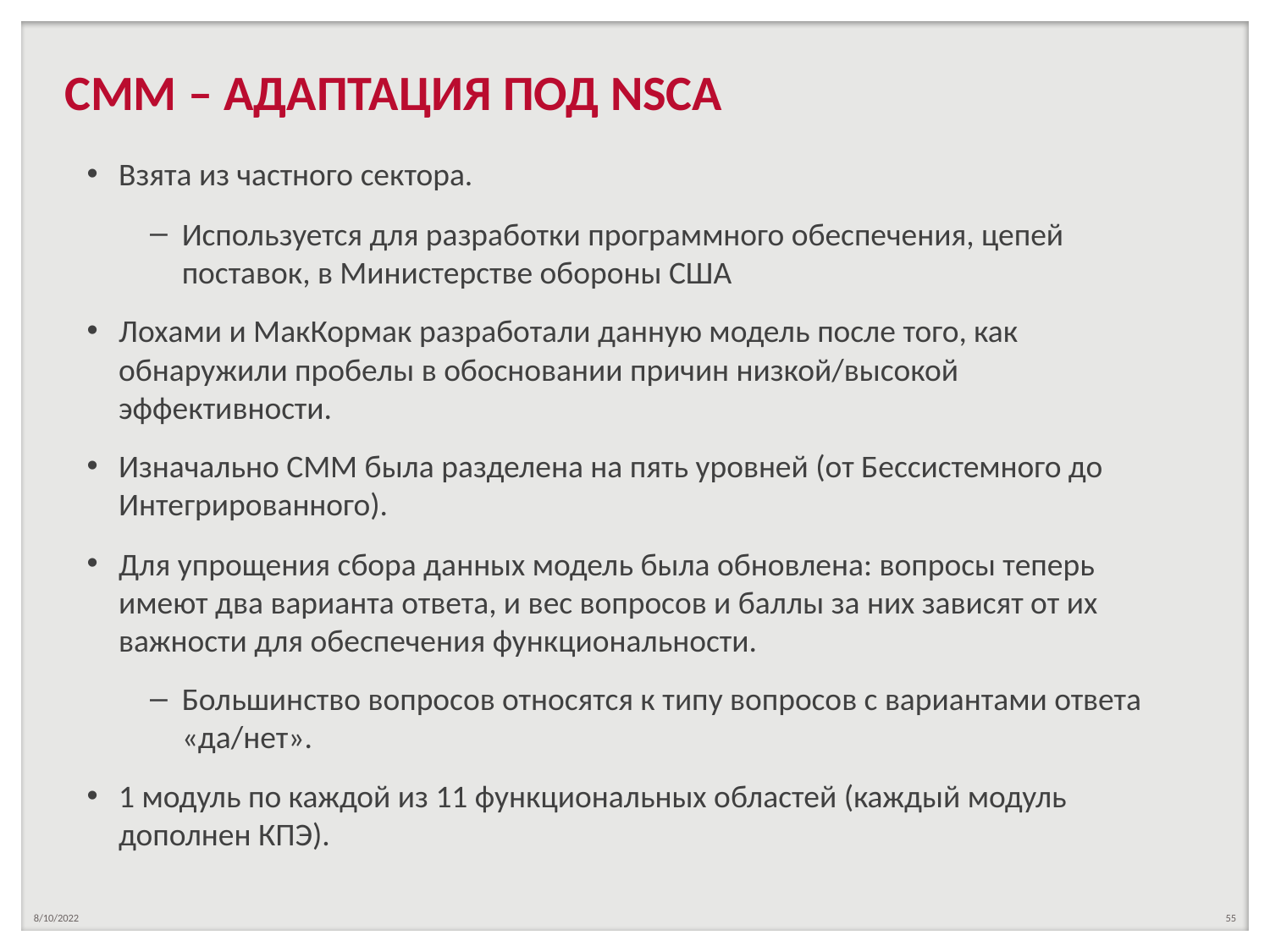

# CMM – АДАПТАЦИЯ ПОД NSCA
Взята из частного сектора.
Используется для разработки программного обеспечения, цепей поставок, в Министерстве обороны США
Лохами и МакКормак разработали данную модель после того, как обнаружили пробелы в обосновании причин низкой/высокой эффективности.
Изначально CMM была разделена на пять уровней (от Бессистемного до Интегрированного).
Для упрощения сбора данных модель была обновлена: вопросы теперь имеют два варианта ответа, и вес вопросов и баллы за них зависят от их важности для обеспечения функциональности.
Большинство вопросов относятся к типу вопросов с вариантами ответа «да/нет».
1 модуль по каждой из 11 функциональных областей (каждый модуль дополнен КПЭ).
8/10/2022
55